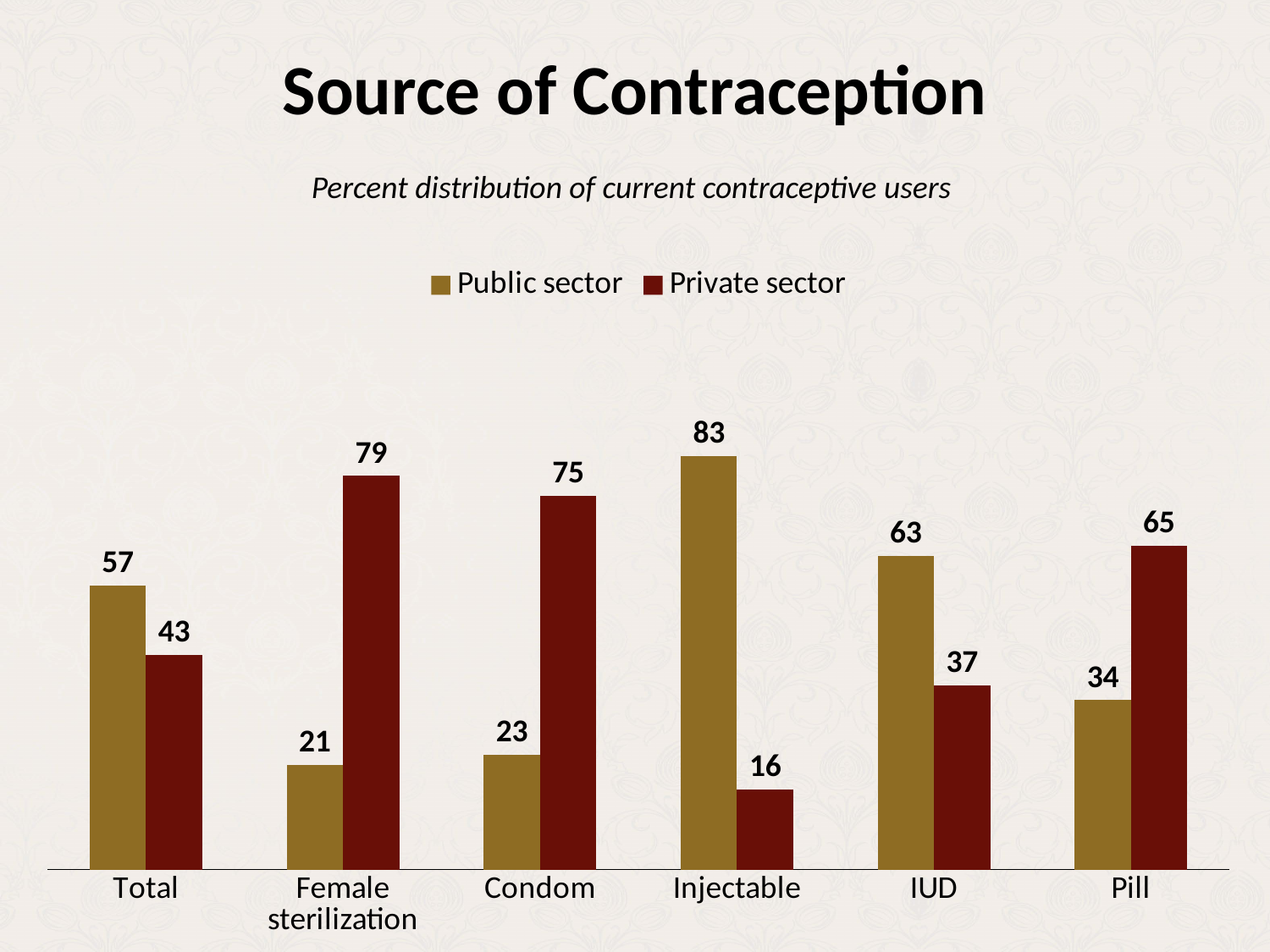

# Source of Contraception
Percent distribution of current contraceptive users

### Chart

| Category | Public sector | Private sector |
|---|---|---|
| Total | 57.0 | 43.0 |
| Female sterilization | 21.0 | 79.0 |
| Condom | 23.0 | 75.0 |
| Injectable | 83.0 | 16.0 |
| IUD | 63.0 | 37.0 |
| Pill | 34.0 | 65.0 |